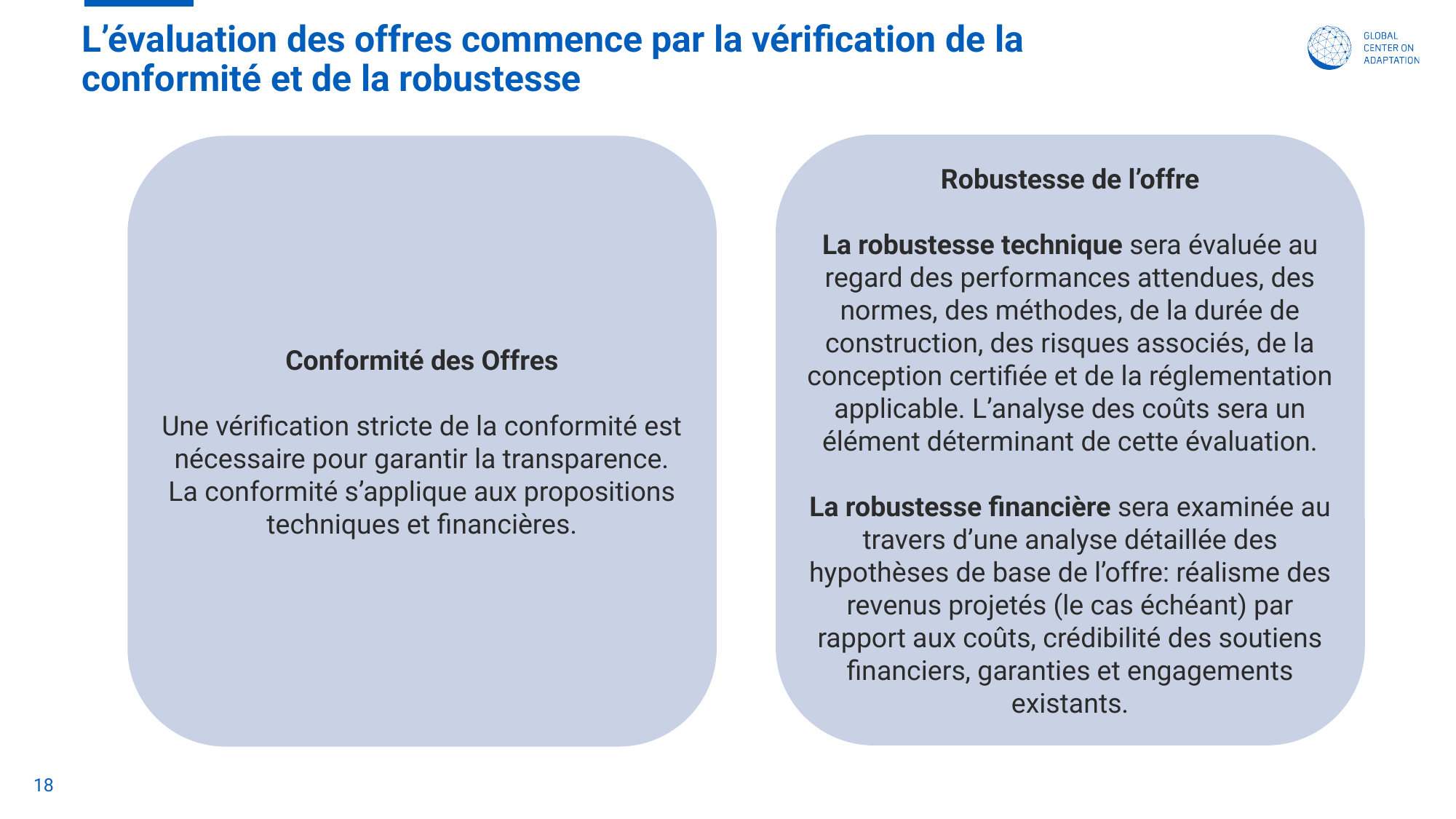

# L’évaluation des offres commence par la vérification de la conformité et de la robustesse
Robustesse de l’offre

La robustesse technique sera évaluée au regard des performances attendues, des normes, des méthodes, de la durée de construction, des risques associés, de la conception certifiée et de la réglementation applicable. L’analyse des coûts sera un élément déterminant de cette évaluation.

La robustesse financière sera examinée au travers d’une analyse détaillée des hypothèses de base de l’offre: réalisme des revenus projetés (le cas échéant) par rapport aux coûts, crédibilité des soutiens financiers, garanties et engagements existants.
Conformité des Offres

Une vérification stricte de la conformité est nécessaire pour garantir la transparence. La conformité s’applique aux propositions techniques et financières.